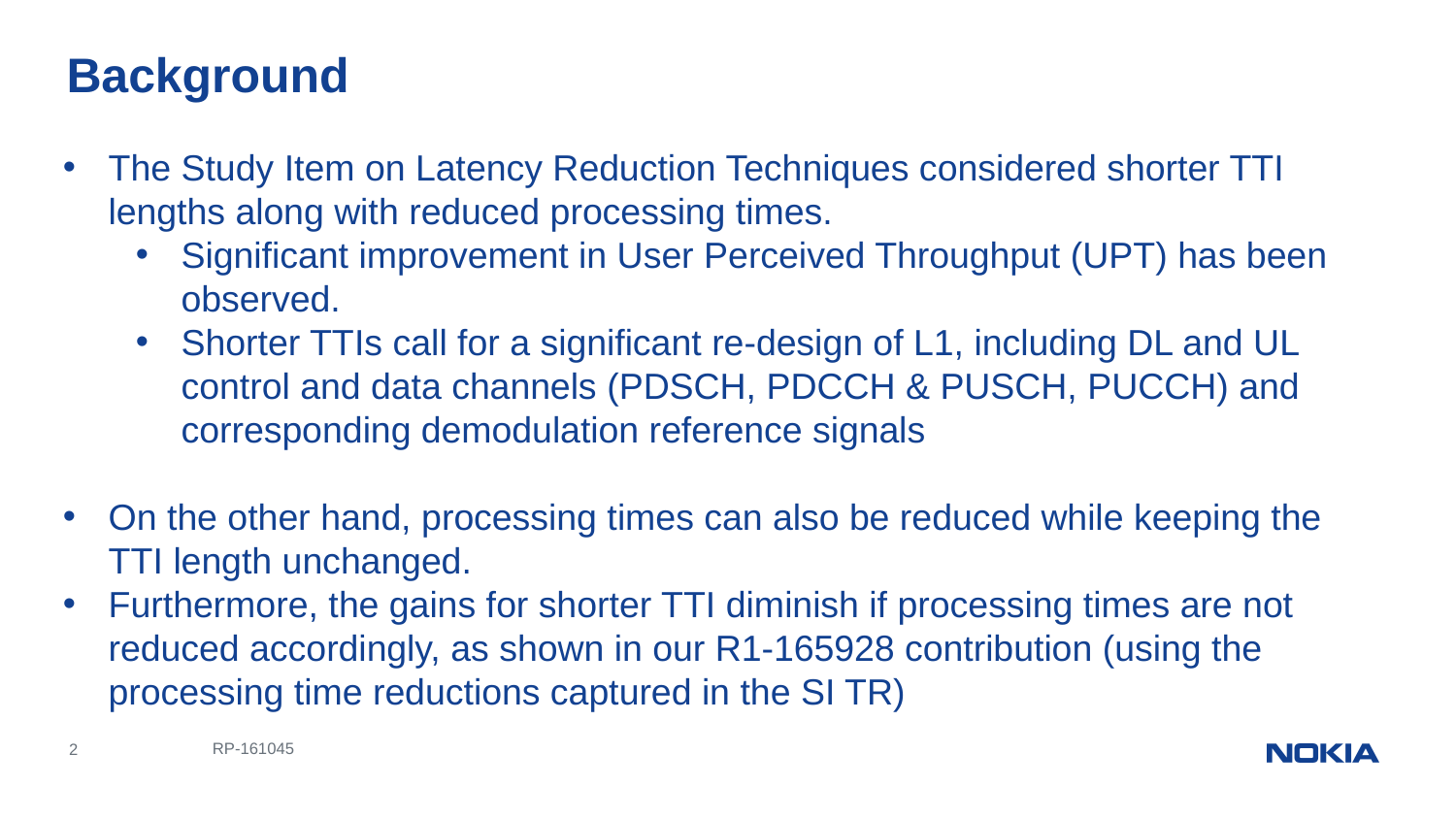

# Background
The Study Item on Latency Reduction Techniques considered shorter TTI lengths along with reduced processing times.
Significant improvement in User Perceived Throughput (UPT) has been observed.
Shorter TTIs call for a significant re-design of L1, including DL and UL control and data channels (PDSCH, PDCCH & PUSCH, PUCCH) and corresponding demodulation reference signals

On the other hand, processing times can also be reduced while keeping the TTI length unchanged.
Furthermore, the gains for shorter TTI diminish if processing times are not reduced accordingly, as shown in our R1-165928 contribution (using the processing time reductions captured in the SI TR)
RP-161045